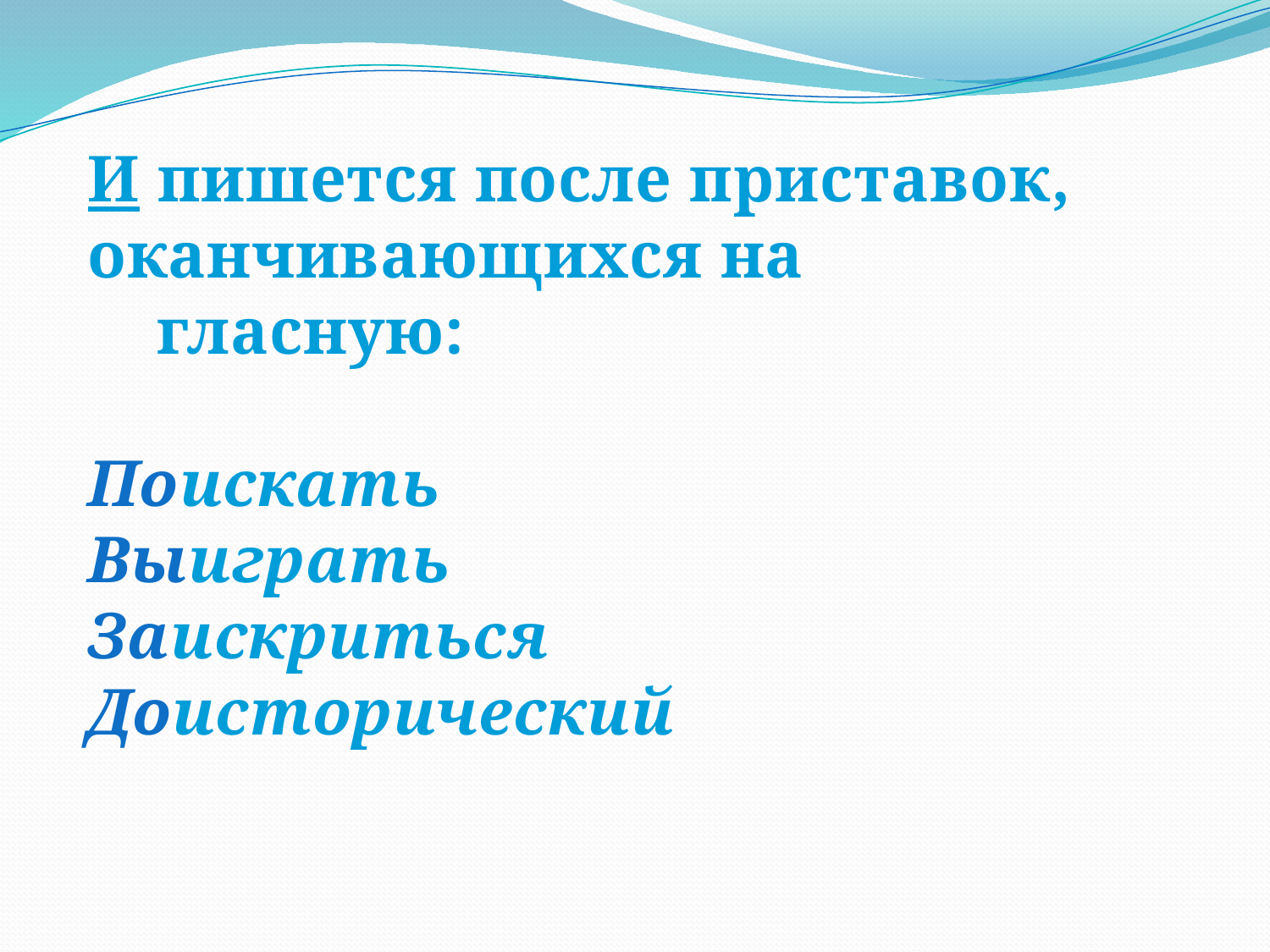

И пишется после приставок, оканчивающихся на   
    гласную:

Поискать
Выиграть
Заискриться
Доисторический